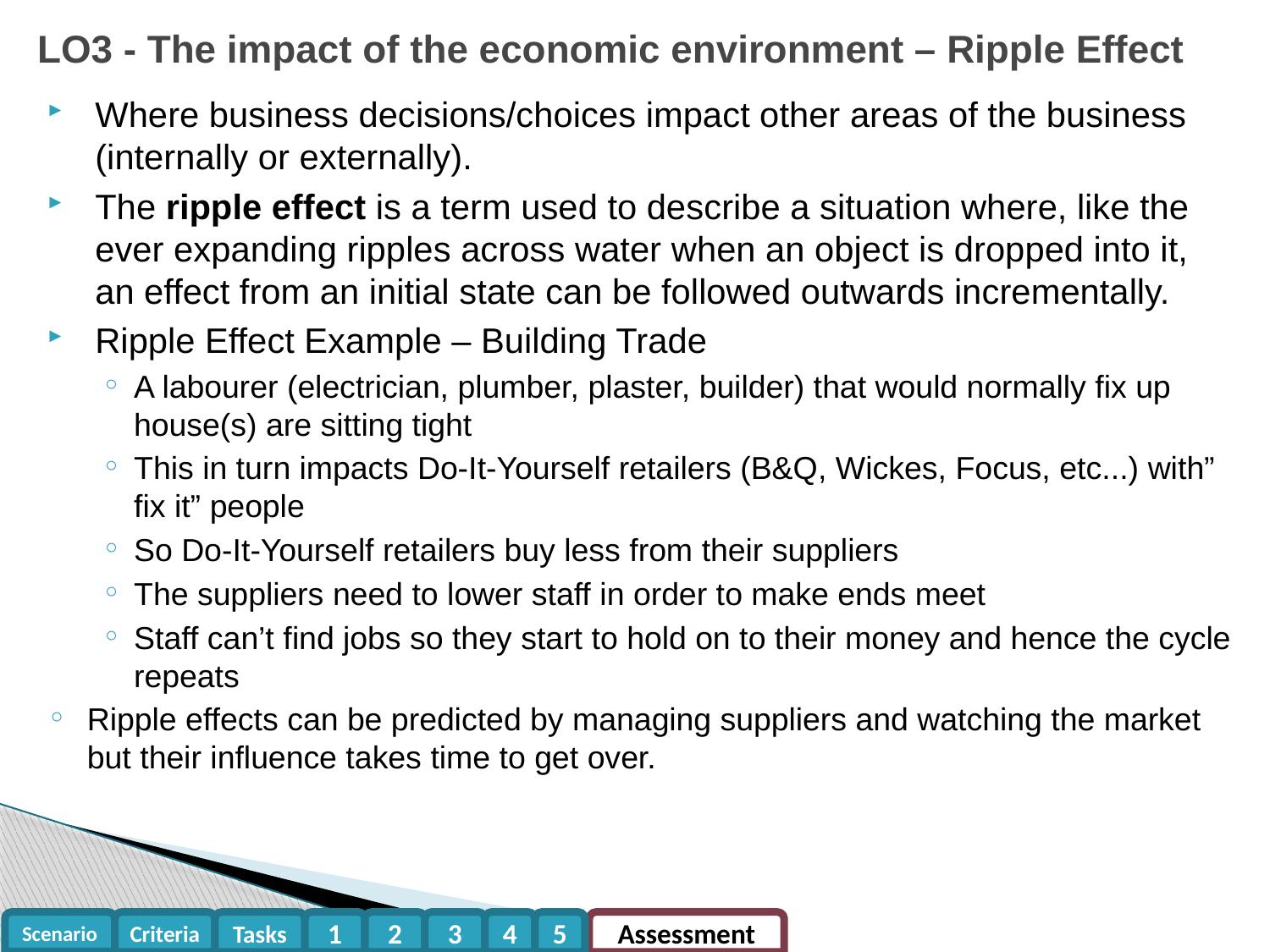

LO3 - The impact of the economic environment – Ripple Effect
Where business decisions/choices impact other areas of the business (internally or externally).
The ripple effect is a term used to describe a situation where, like the ever expanding ripples across water when an object is dropped into it, an effect from an initial state can be followed outwards incrementally.
Ripple Effect Example – Building Trade
A labourer (electrician, plumber, plaster, builder) that would normally fix up house(s) are sitting tight
This in turn impacts Do-It-Yourself retailers (B&Q, Wickes, Focus, etc...) with” fix it” people
So Do-It-Yourself retailers buy less from their suppliers
The suppliers need to lower staff in order to make ends meet
Staff can’t find jobs so they start to hold on to their money and hence the cycle repeats
Ripple effects can be predicted by managing suppliers and watching the market but their influence takes time to get over.